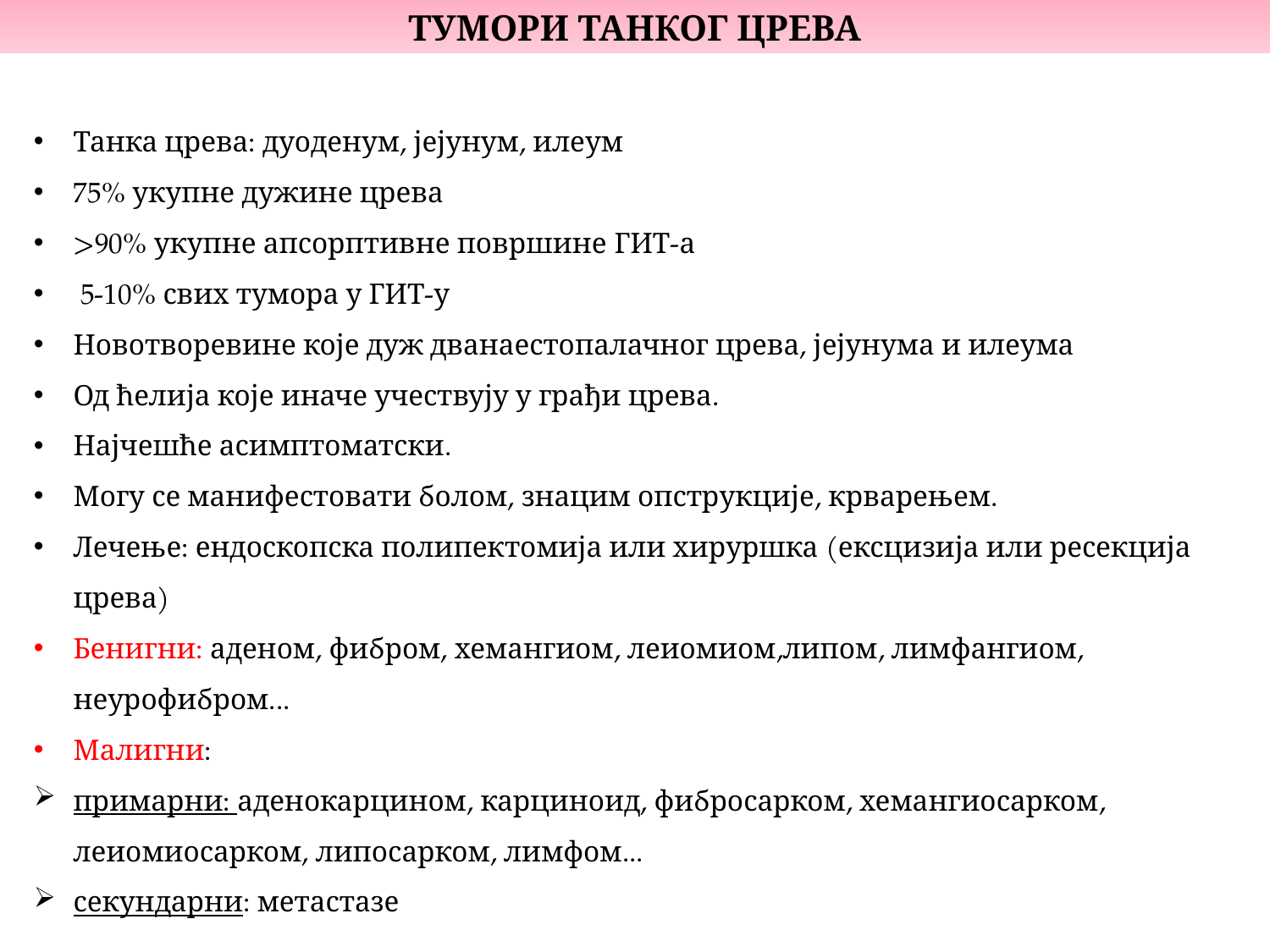

ТУМОРИ ТАНКОГ ЦРЕВА
Танка црева: дуоденум, јејунум, илеум
75% укупне дужине црева
>90% укупне апсорптивне површине ГИТ-а
 5-10% свих тумора у ГИТ-у
Новотворевине које дуж дванаестопалачног црева, јејунума и илеума
Од ћелија које иначе учествују у грађи црева.
Најчешће асимптоматски.
Могу се манифестовати болом, знацим опструкције, крварењем.
Лечење: ендоскопска полипектомија или хируршка (ексцизија или ресекција црева)
Бенигни: аденом, фибром, хемангиом, леиомиом,липом, лимфангиом, неурофибром...
Малигни:
примарни: аденокарцином, карциноид, фибросарком, хемангиосарком, леиомиосарком, липосарком, лимфом...
секундарни: метастазе